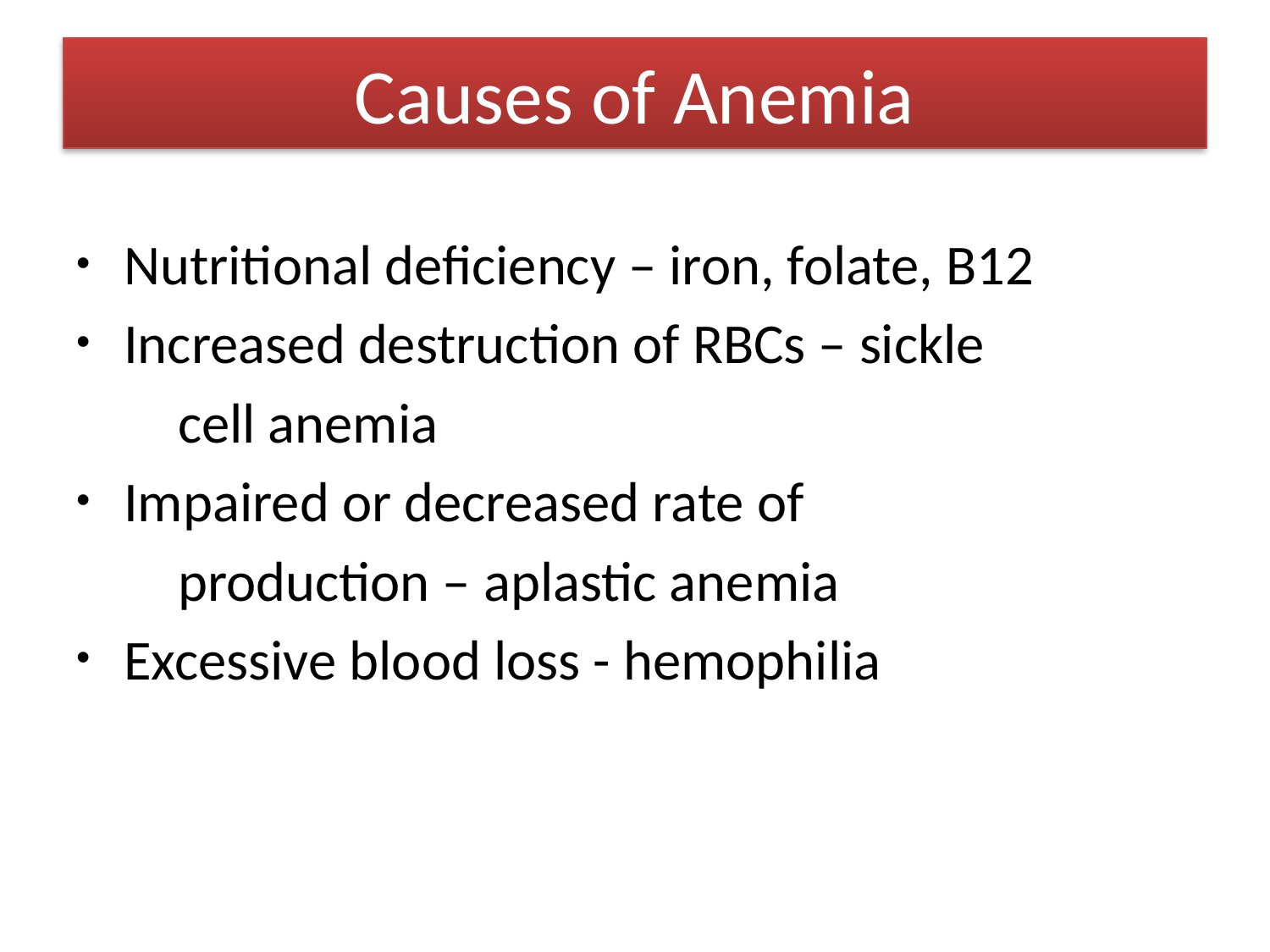

# Causes of Anemia
Nutritional deficiency – iron, folate, B12
Increased destruction of RBCs – sickle
        cell anemia
Impaired or decreased rate of
        production – aplastic anemia
Excessive blood loss - hemophilia